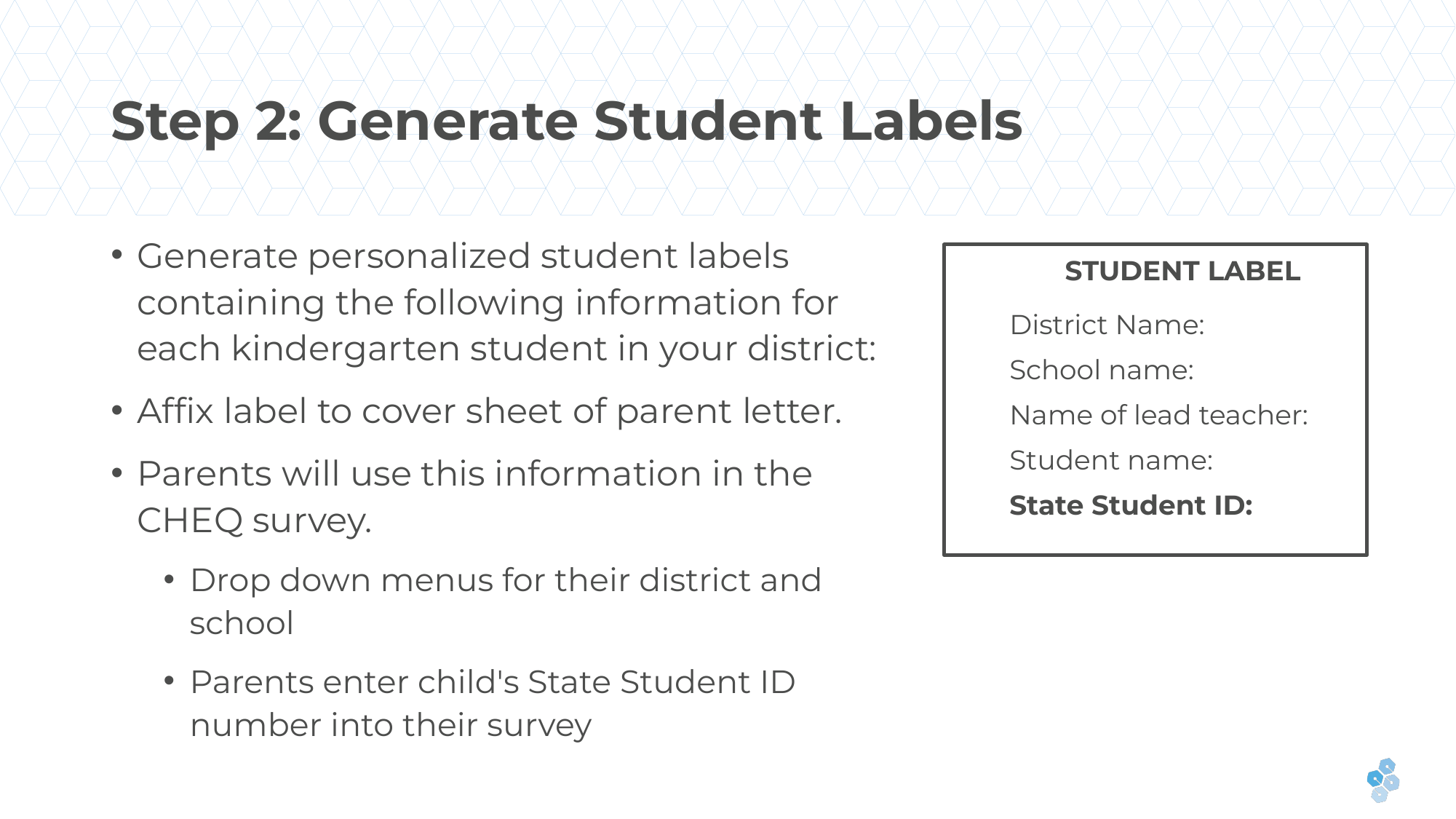

# Step 2: Generate Student Labels
Generate personalized student labels containing the following information for each kindergarten student in your district:
Affix label to cover sheet of parent letter.
Parents will use this information in the CHEQ survey.
Drop down menus for their district and school
Parents enter child's State Student ID number into their survey

STUDENT LABEL
District Name:
School name:
Name of lead teacher:
Student name:
State Student ID: